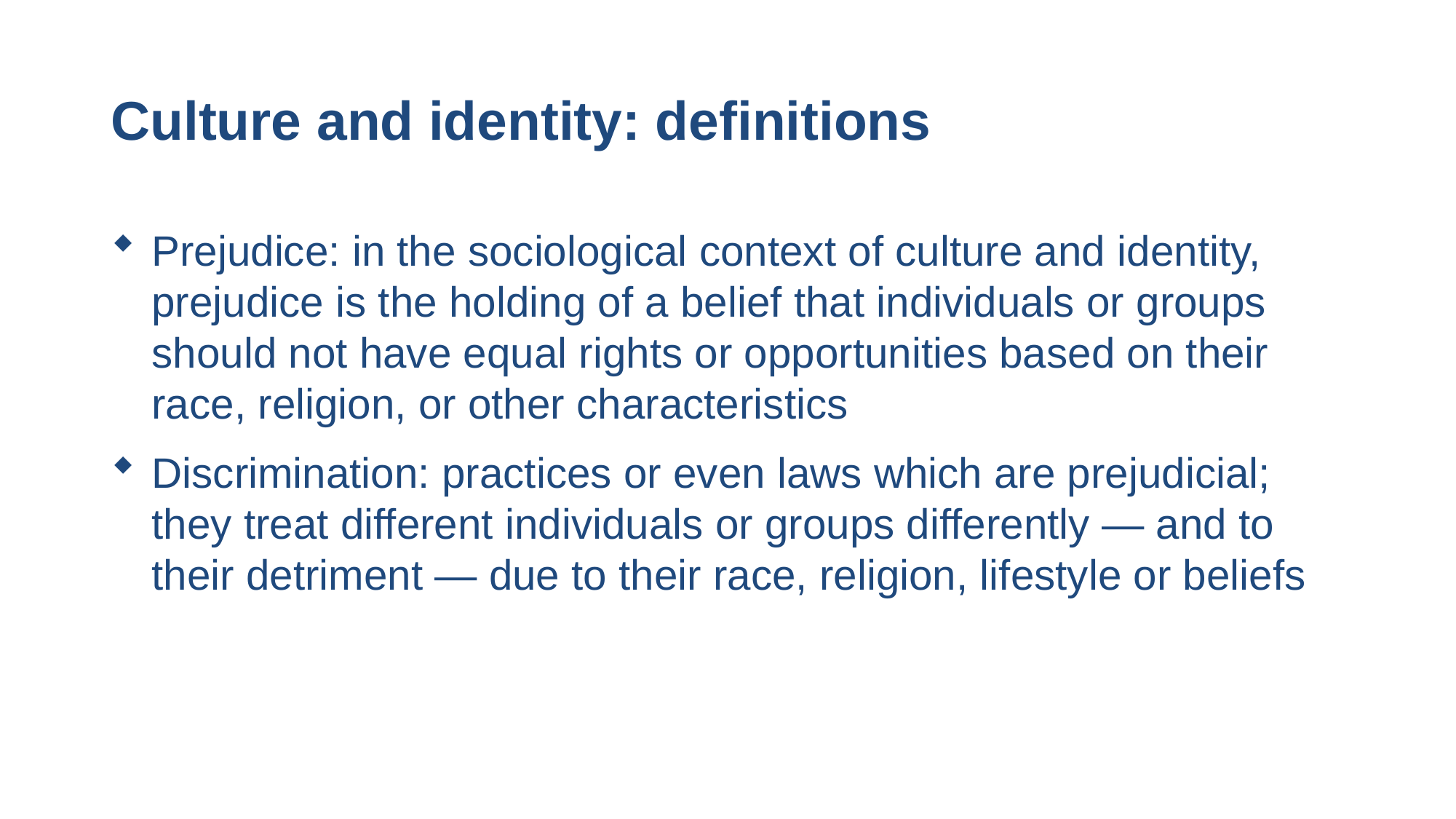

# Culture and identity: definitions
Prejudice: in the sociological context of culture and identity, prejudice is the holding of a belief that individuals or groups should not have equal rights or opportunities based on their race, religion, or other characteristics
Discrimination: practices or even laws which are prejudicial; they treat different individuals or groups differently — and to their detriment — due to their race, religion, lifestyle or beliefs